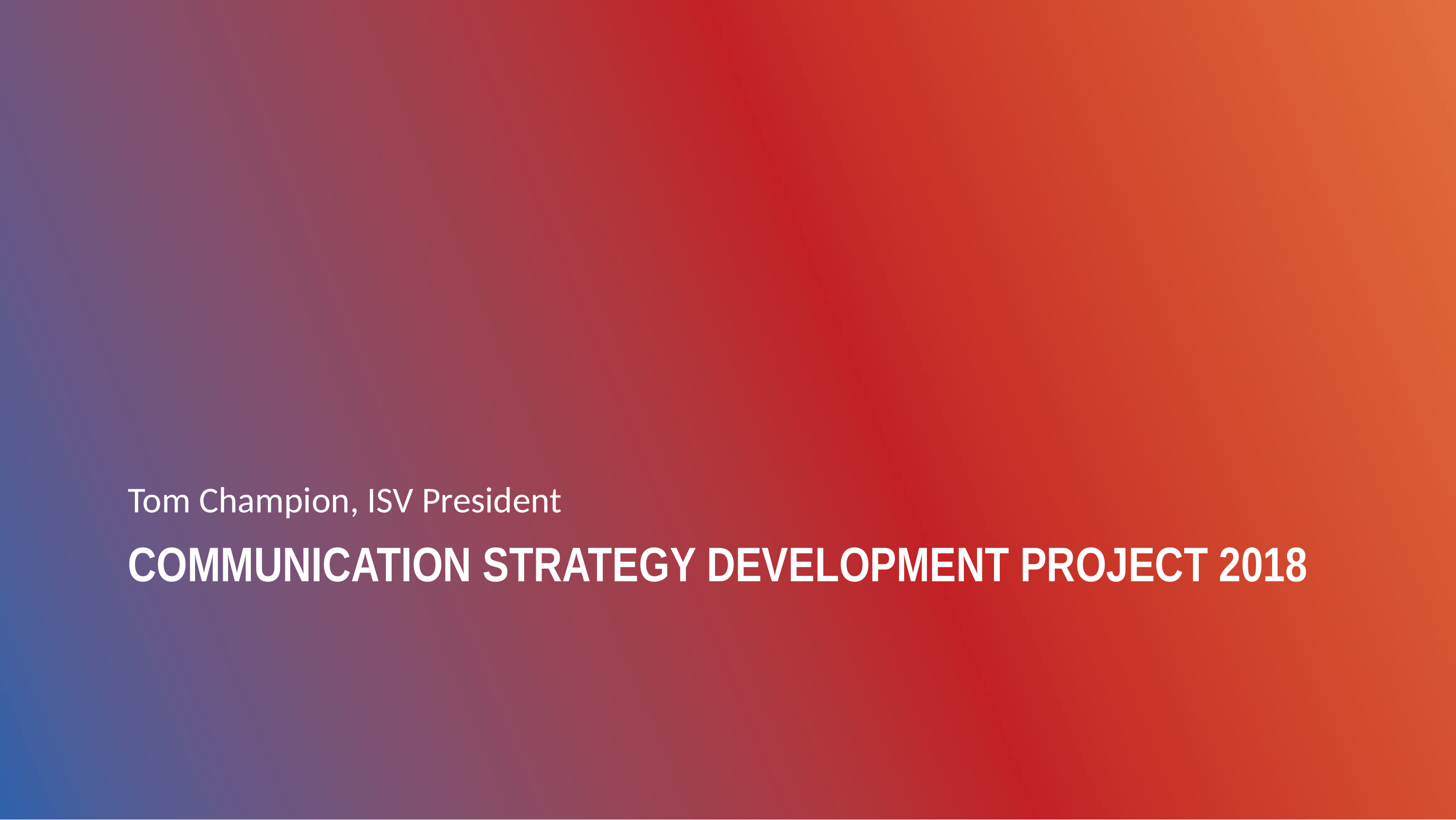

Tom Champion, ISV President
# Communication Strategy Development Project 2018